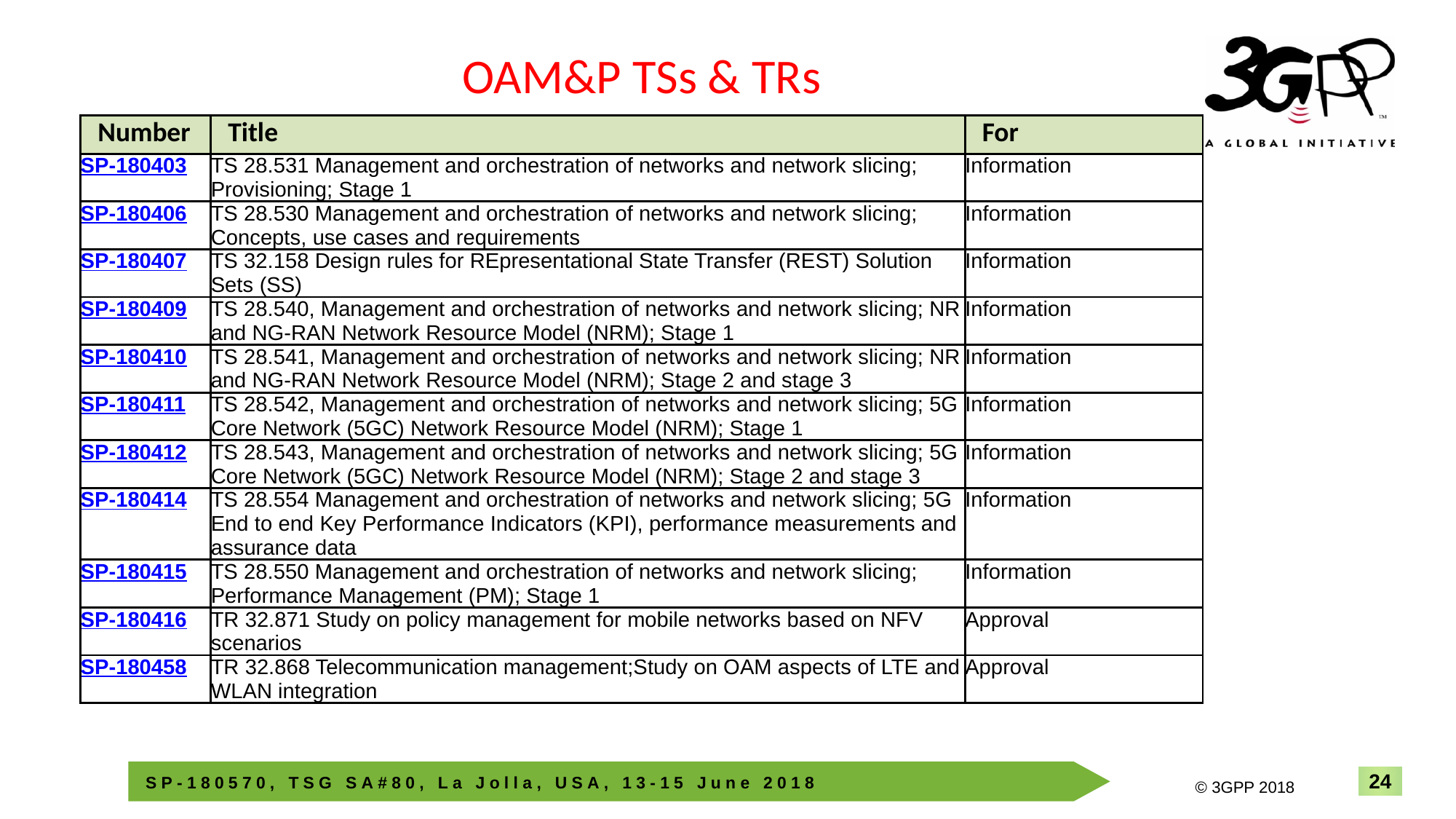

OAM&P TSs & TRs
| Number | Title | For |
| --- | --- | --- |
| SP-180403 | TS 28.531 Management and orchestration of networks and network slicing; Provisioning; Stage 1 | Information |
| SP-180406 | TS 28.530 Management and orchestration of networks and network slicing; Concepts, use cases and requirements | Information |
| SP-180407 | TS 32.158 Design rules for REpresentational State Transfer (REST) Solution Sets (SS) | Information |
| SP-180409 | TS 28.540, Management and orchestration of networks and network slicing; NR and NG-RAN Network Resource Model (NRM); Stage 1 | Information |
| SP-180410 | TS 28.541, Management and orchestration of networks and network slicing; NR and NG-RAN Network Resource Model (NRM); Stage 2 and stage 3 | Information |
| SP-180411 | TS 28.542, Management and orchestration of networks and network slicing; 5G Core Network (5GC) Network Resource Model (NRM); Stage 1 | Information |
| SP-180412 | TS 28.543, Management and orchestration of networks and network slicing; 5G Core Network (5GC) Network Resource Model (NRM); Stage 2 and stage 3 | Information |
| SP-180414 | TS 28.554 Management and orchestration of networks and network slicing; 5G End to end Key Performance Indicators (KPI), performance measurements and assurance data | Information |
| SP-180415 | TS 28.550 Management and orchestration of networks and network slicing; Performance Management (PM); Stage 1 | Information |
| SP-180416 | TR 32.871 Study on policy management for mobile networks based on NFV scenarios | Approval |
| SP-180458 | TR 32.868 Telecommunication management;Study on OAM aspects of LTE and WLAN integration | Approval |